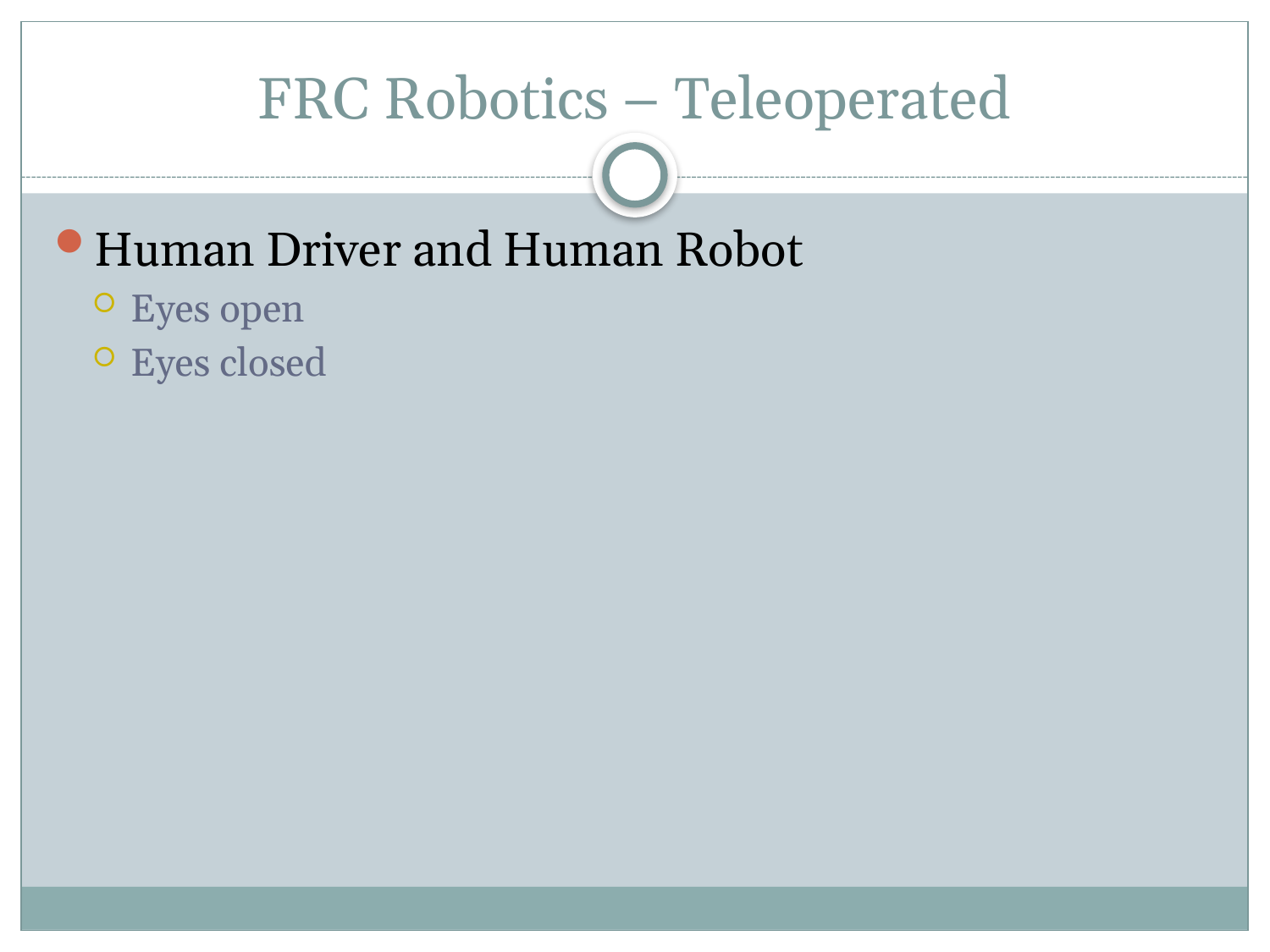

# FRC Robotics – Teleoperated
Human Driver and Human Robot
Eyes open
Eyes closed